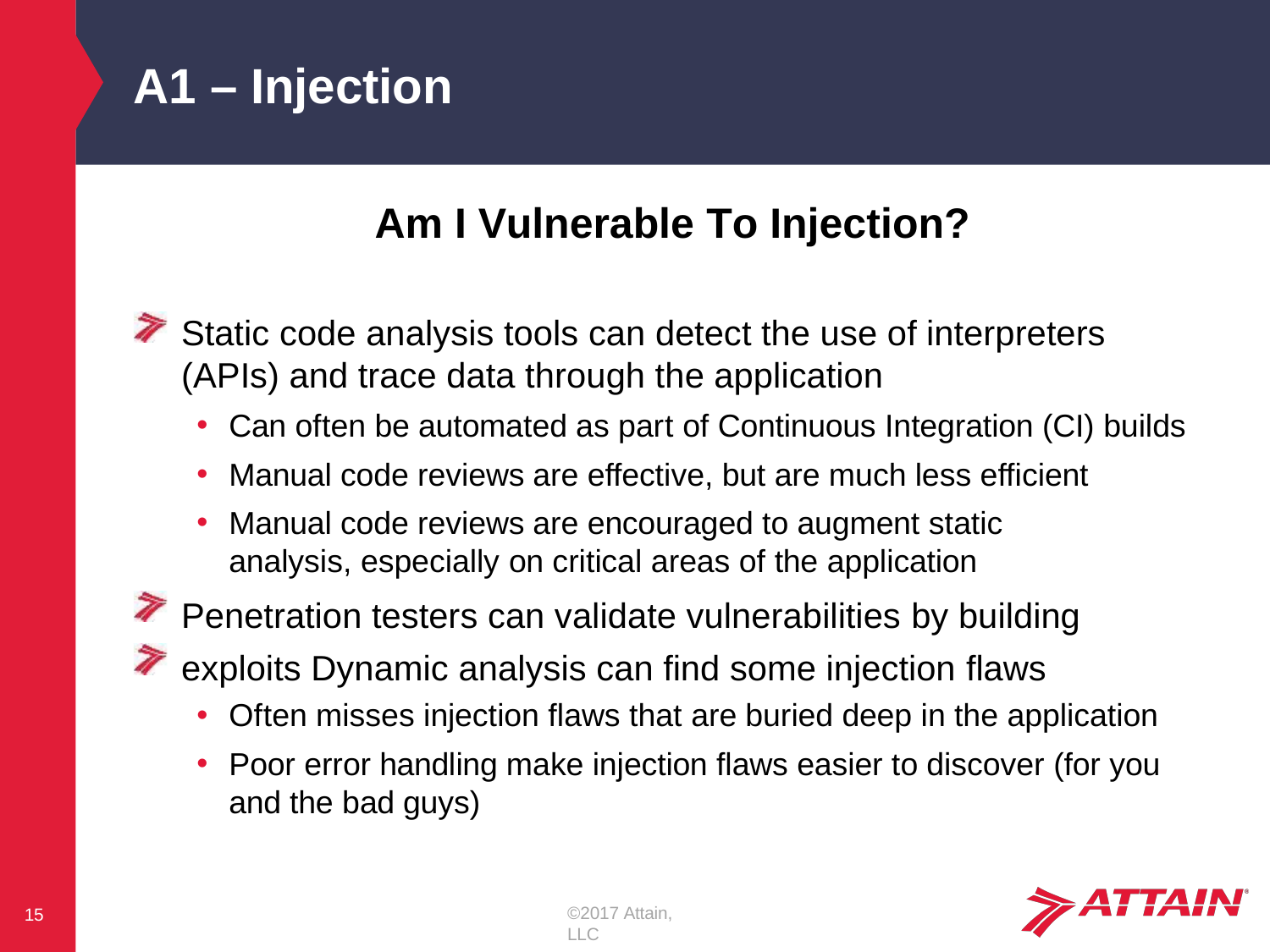

# A1 – Injection
Am I Vulnerable To Injection?

Static code analysis tools can detect the use of interpreters (APIs) and trace data through the application

Can often be automated as part of Continuous Integration (CI) builds

Manual code reviews are effective, but are much less efficient

Manual code reviews are encouraged to augment static analysis, especially on critical areas of the application
Penetration testers can validate vulnerabilities by building exploits Dynamic analysis can find some injection flaws
Often misses injection flaws that are buried deep in the application

Poor error handling make injection flaws easier to discover (for you and the bad guys)

©2017 Attain, LLC
15